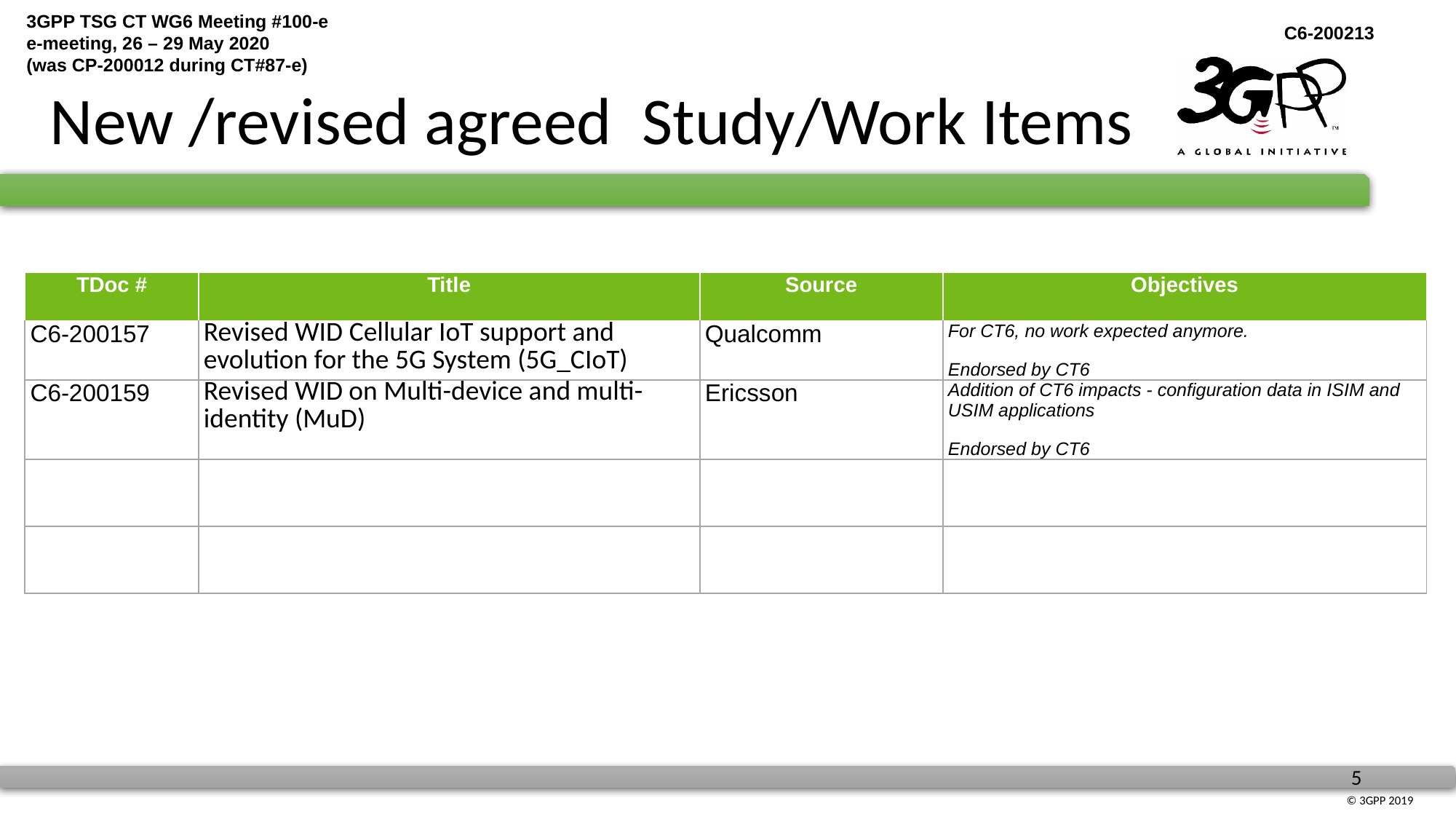

# New /revised agreed  Study/Work Items
| TDoc # | Title | Source | Objectives |
| --- | --- | --- | --- |
| C6-200157 | Revised WID Cellular IoT support and evolution for the 5G System (5G\_CIoT) | Qualcomm | For CT6, no work expected anymore. Endorsed by CT6 |
| C6-200159 | Revised WID on Multi-device and multi-identity (MuD) | Ericsson | Addition of CT6 impacts - configuration data in ISIM and USIM applications Endorsed by CT6 |
|  |  |  |  |
|  |  |  |  |